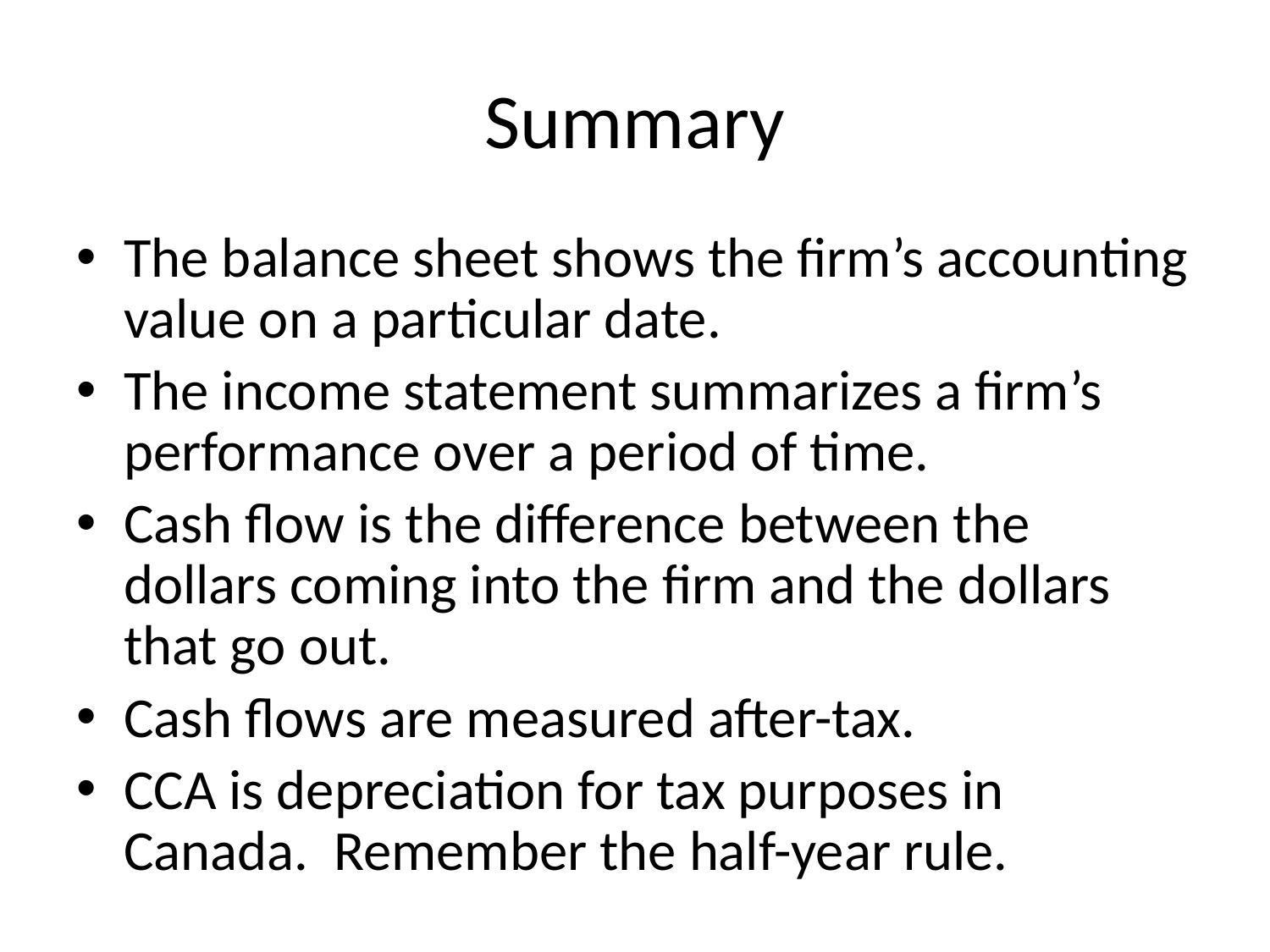

# Summary
The balance sheet shows the firm’s accounting value on a particular date.
The income statement summarizes a firm’s performance over a period of time.
Cash flow is the difference between the dollars coming into the firm and the dollars that go out.
Cash flows are measured after-tax.
CCA is depreciation for tax purposes in Canada.  Remember the half-year rule.